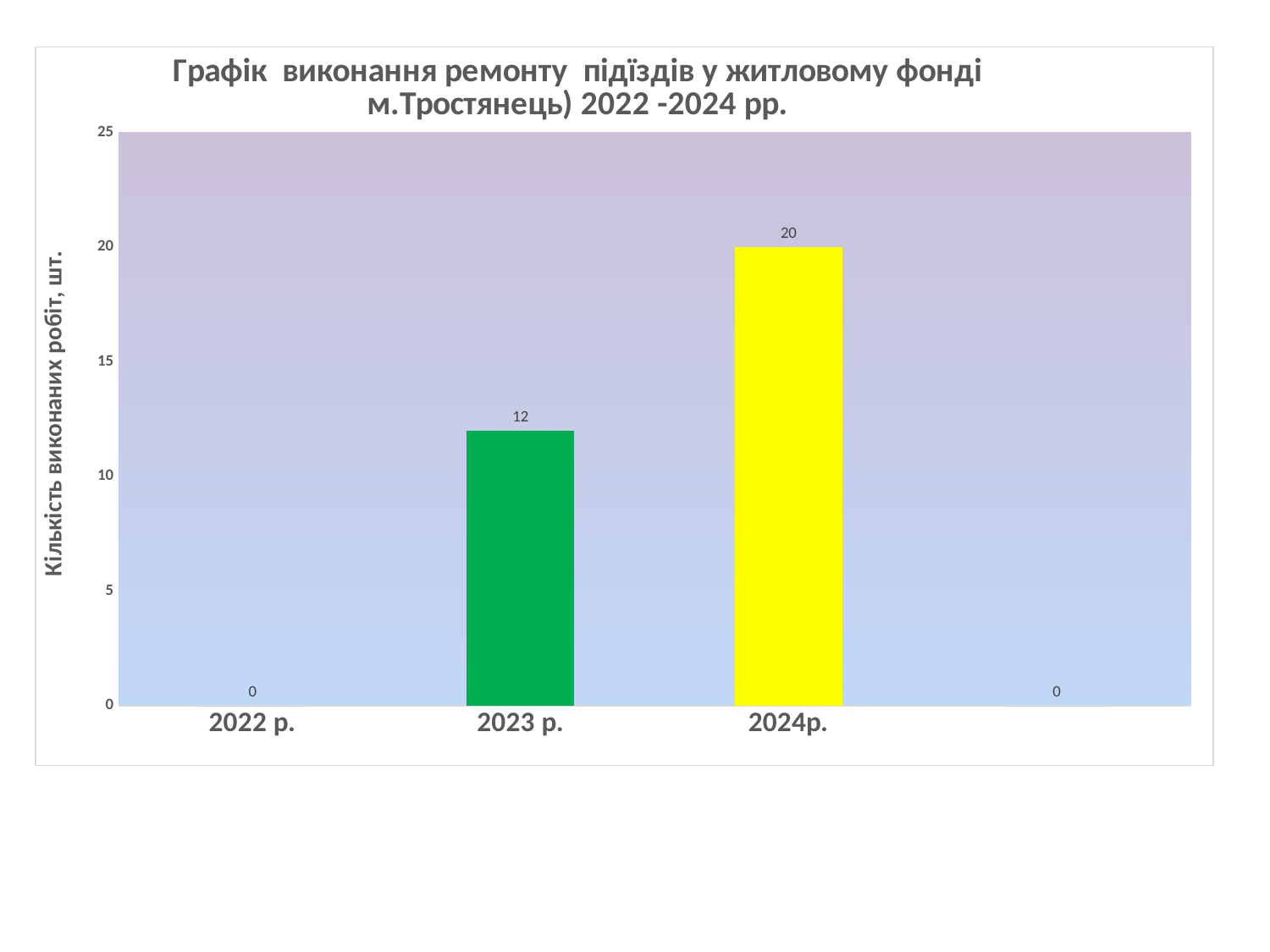

### Chart: Графік  виконання ремонту  підїздів у житловому фонді м.Тростянець) 2022 -2024 рр.

| Category | Ряд 1 |
|---|---|
| 2022 р. | 0.0 |
| 2023 р. | 12.0 |
| 2024р. | 20.0 |